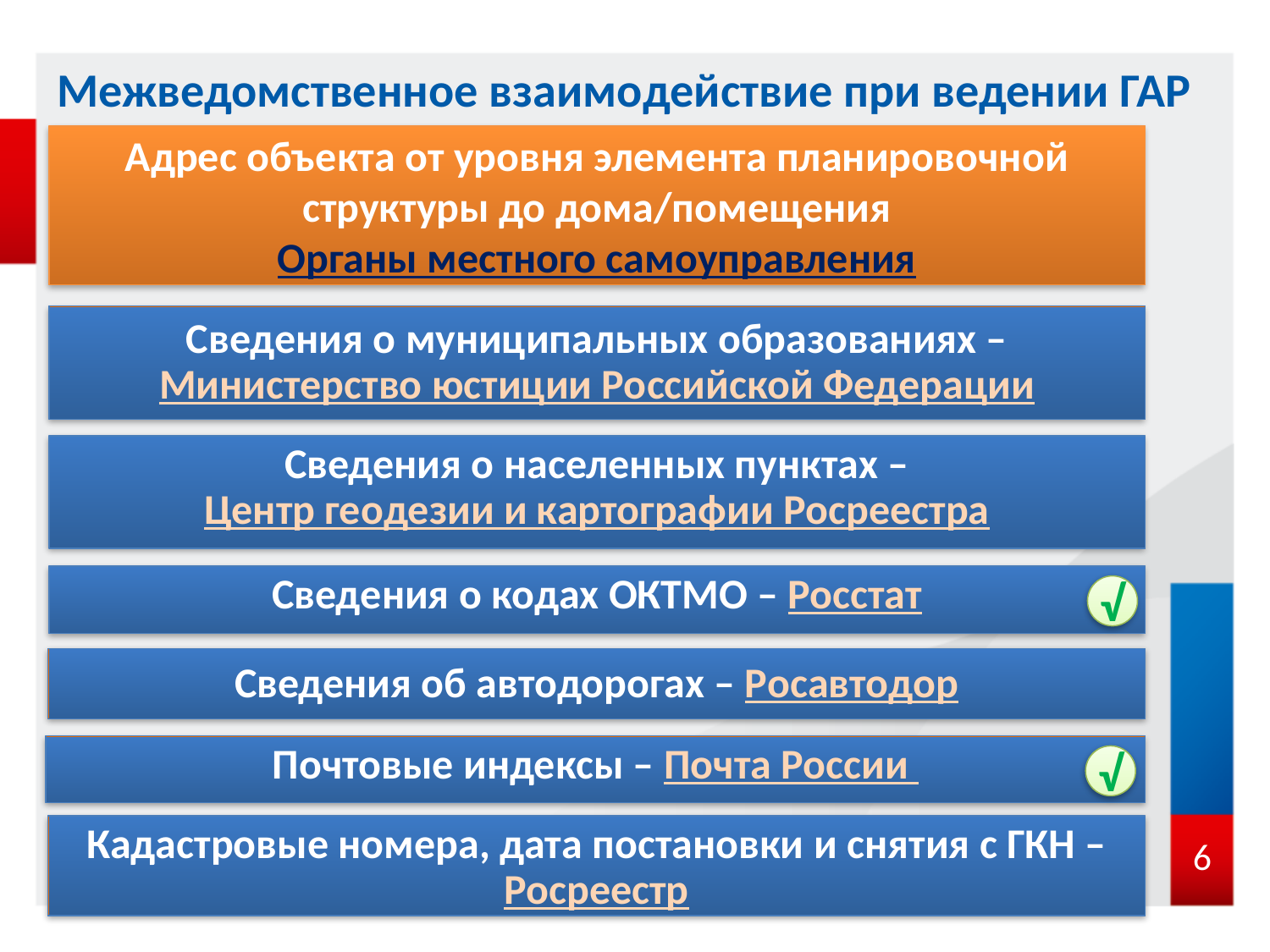

# Межведомственное взаимодействие при ведении ГАР
Адрес объекта от уровня элемента планировочной структуры до дома/помещения
Органы местного самоуправления
Сведения о муниципальных образованиях – Министерство юстиции Российской Федерации

Сведения о населенных пунктах –
Центр геодезии и картографии Росреестра

Сведения о кодах ОКТМО – Росстат

√
Сведения об автодорогах – Росавтодор

Почтовые индексы – Почта России

√
6
Кадастровые номера, дата постановки и снятия с ГКН – Росреестр